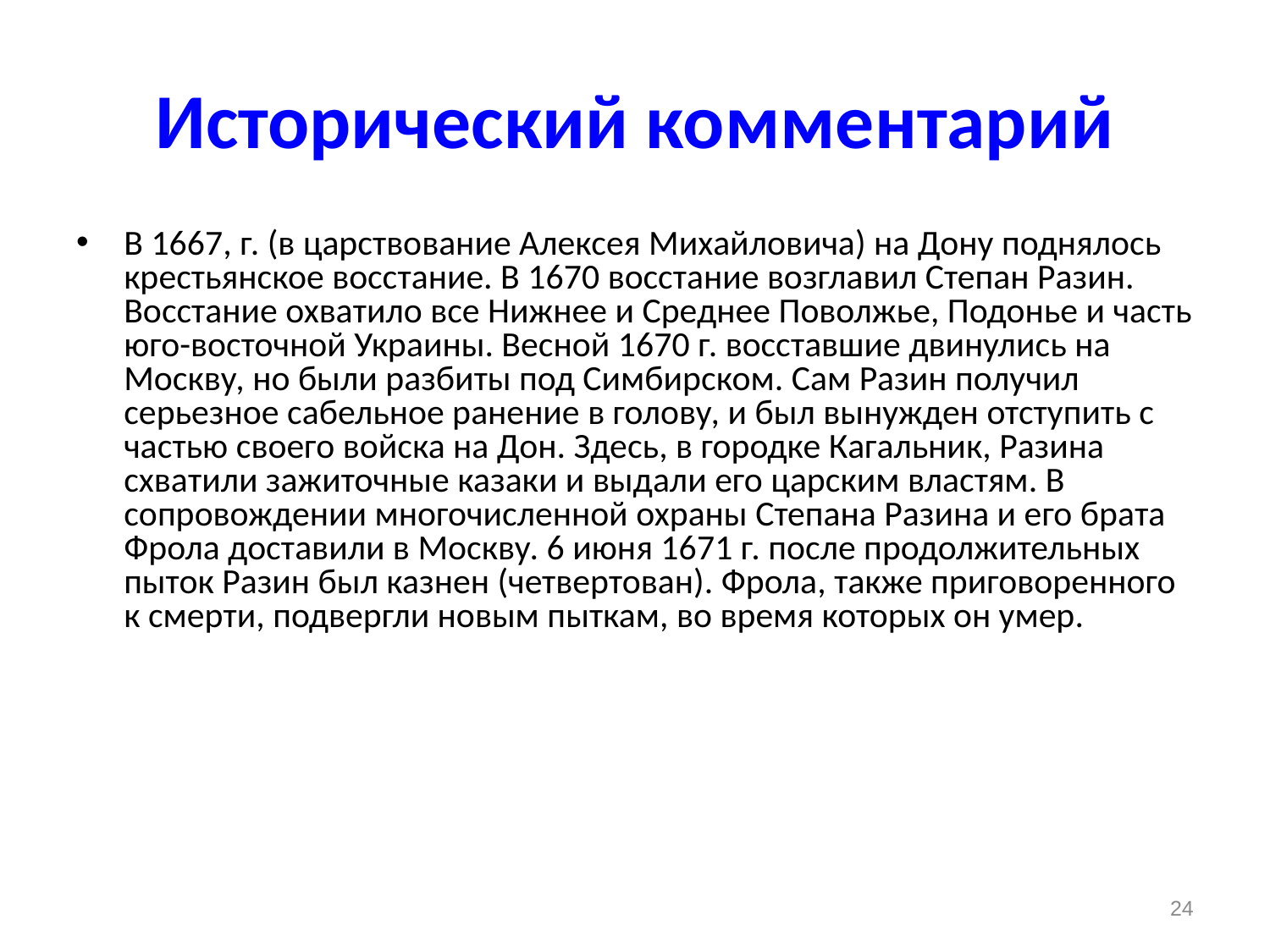

# Исторический комментарий
В 1667, г. (в царствование Алексея Михайловича) на Дону поднялось крестьянское восстание. В 1670 восстание возглавил Степан Разин. Восстание охватило все Нижнее и Среднее Поволжье, Подонье и часть юго-восточной Украины. Весной 1670 г. восставшие двинулись на Москву, но были разбиты под Симбирском. Сам Разин получил серьезное сабельное ранение в голову, и был вынужден отступить с частью своего войска на Дон. Здесь, в городке Кагальник, Разина схватили зажиточные казаки и выдали его царским властям. В сопровождении многочисленной охраны Степана Разина и его брата Фрола доставили в Москву. 6 июня 1671 г. после продолжительных пыток Разин был казнен (четвертован). Фрола, также приговоренного к смерти, подвергли новым пыткам, во время которых он умер.
24